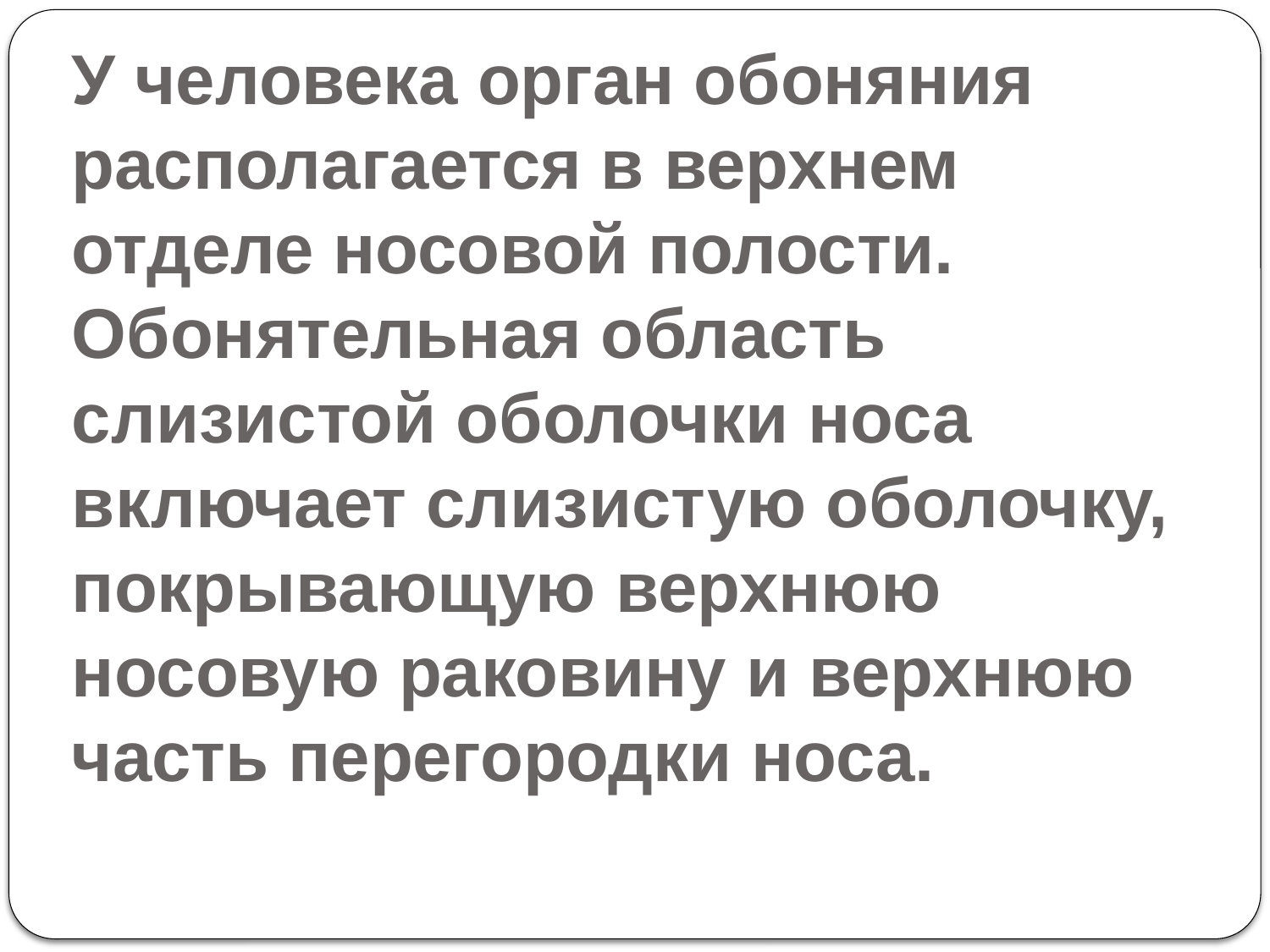

# У человека орган обоняния располагается в верхнем отделе носовой полости. Обонятельная область слизистой оболочки носа включает слизистую оболочку, покрывающую верхнюю носовую раковину и верхнюю часть перегородки носа.